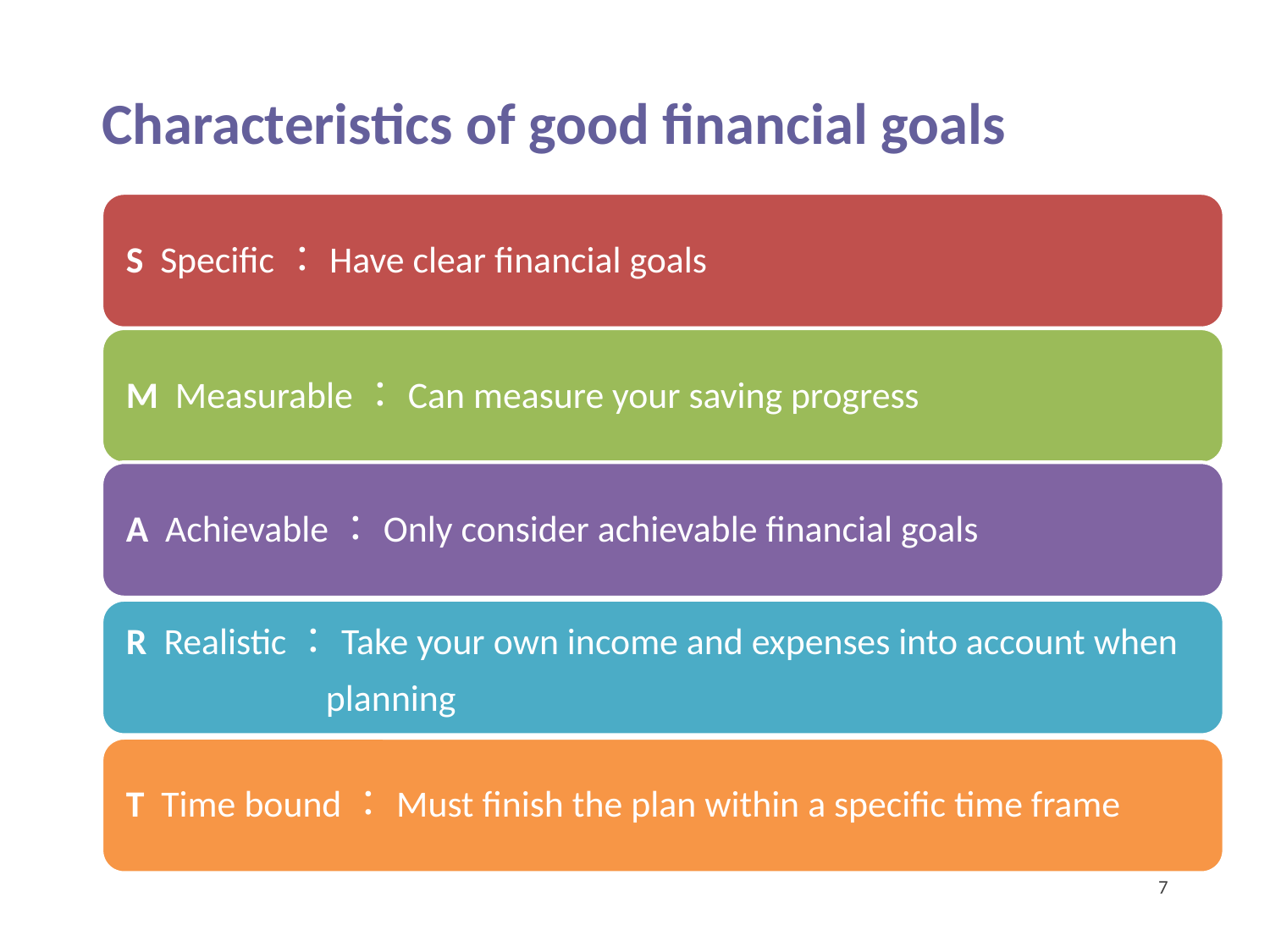

Characteristics of good financial goals
S  Specific：Have clear financial goals
M  Measurable：Can measure your saving progress
A  Achievable：Only consider achievable financial goals
R  Realistic：Take your own income and expenses into account when
planning
T  Time bound：Must finish the plan within a specific time frame
7